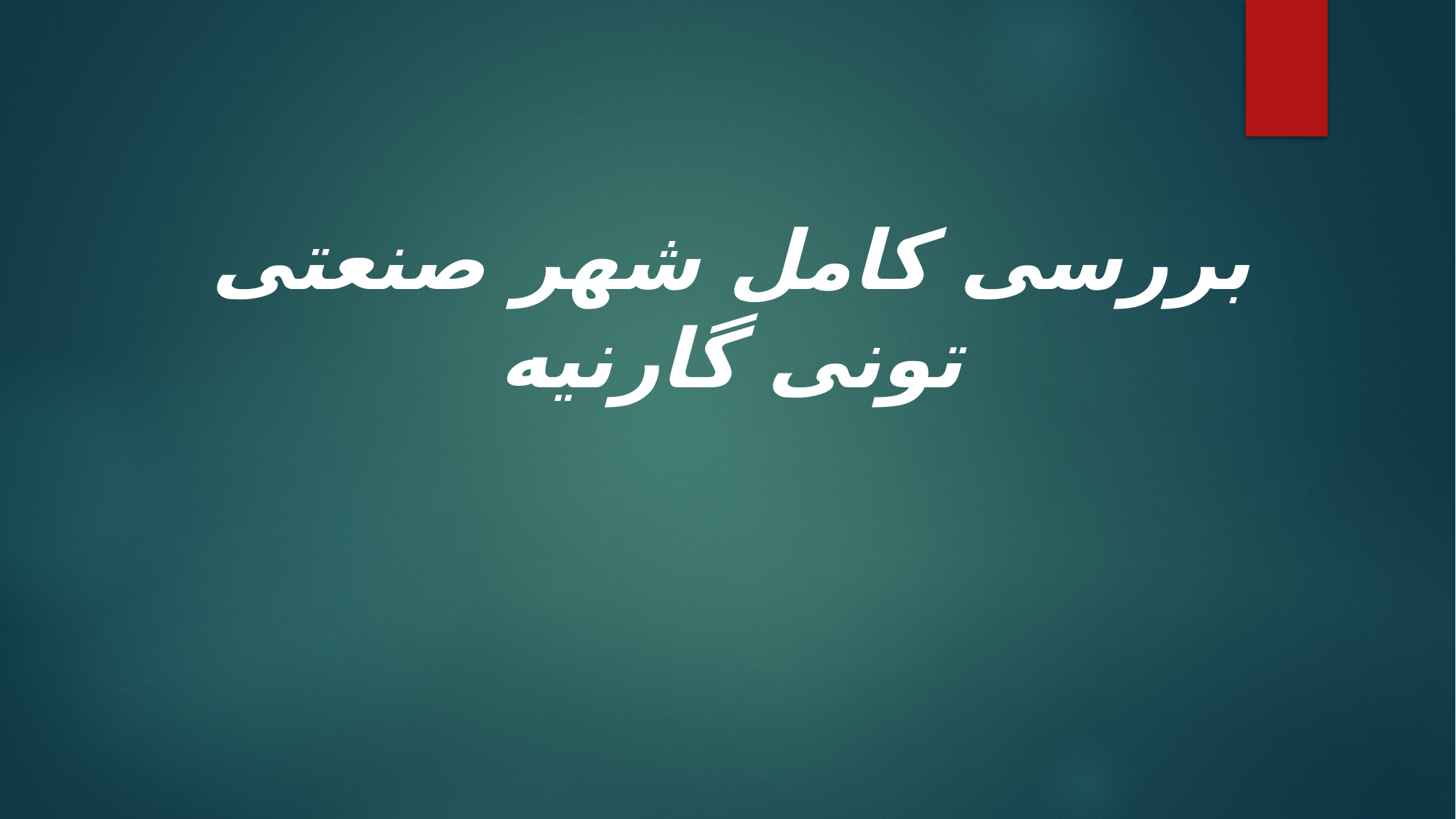

# بررسی کامل شهر صنعتی تونی گارنیه